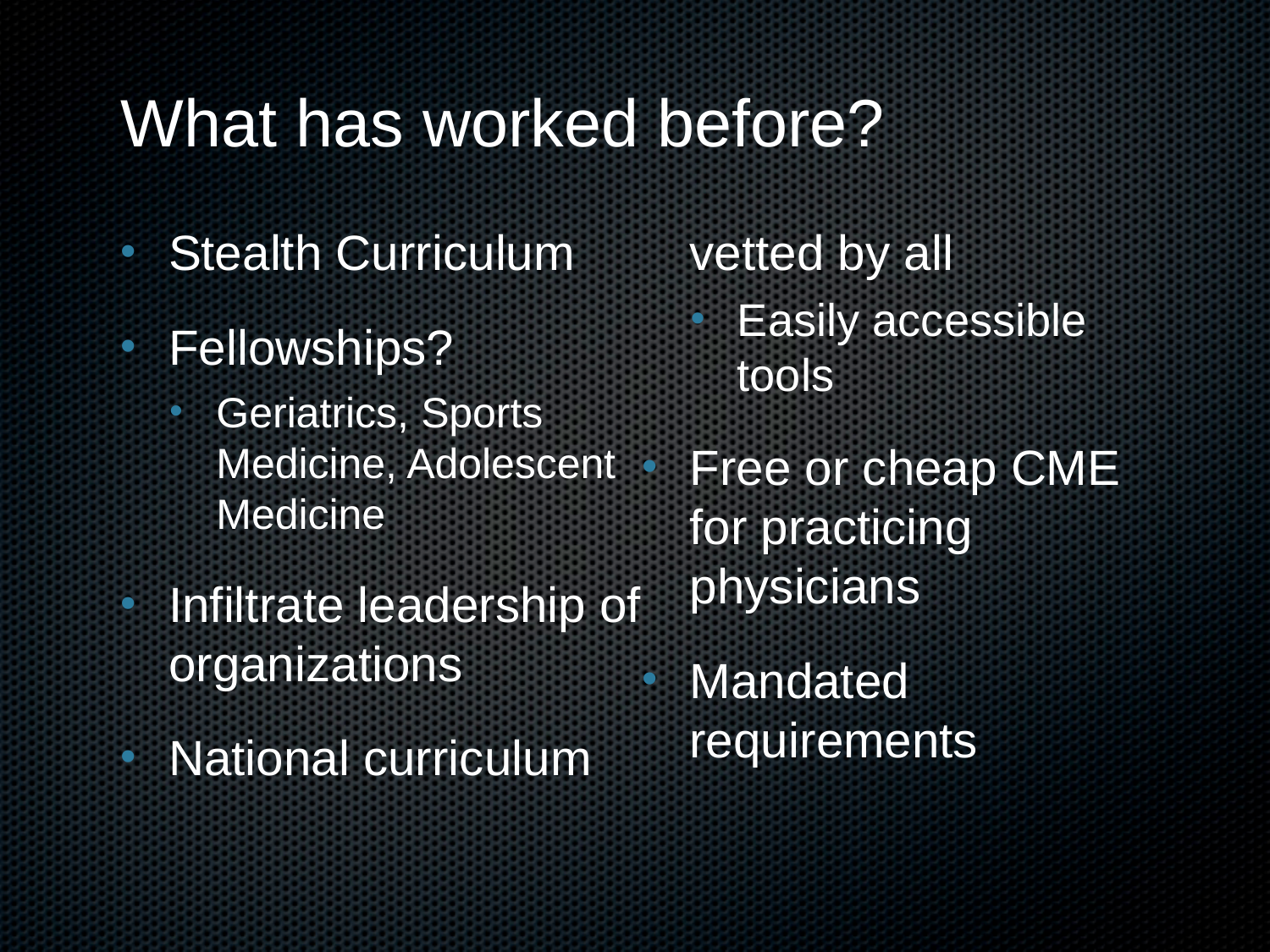

# What has worked before?
Stealth Curriculum
Fellowships?
Geriatrics, Sports Medicine, Adolescent Medicine
Infiltrate leadership of organizations
National curriculum vetted by all
Easily accessible tools
Free or cheap CME for practicing physicians
Mandated requirements